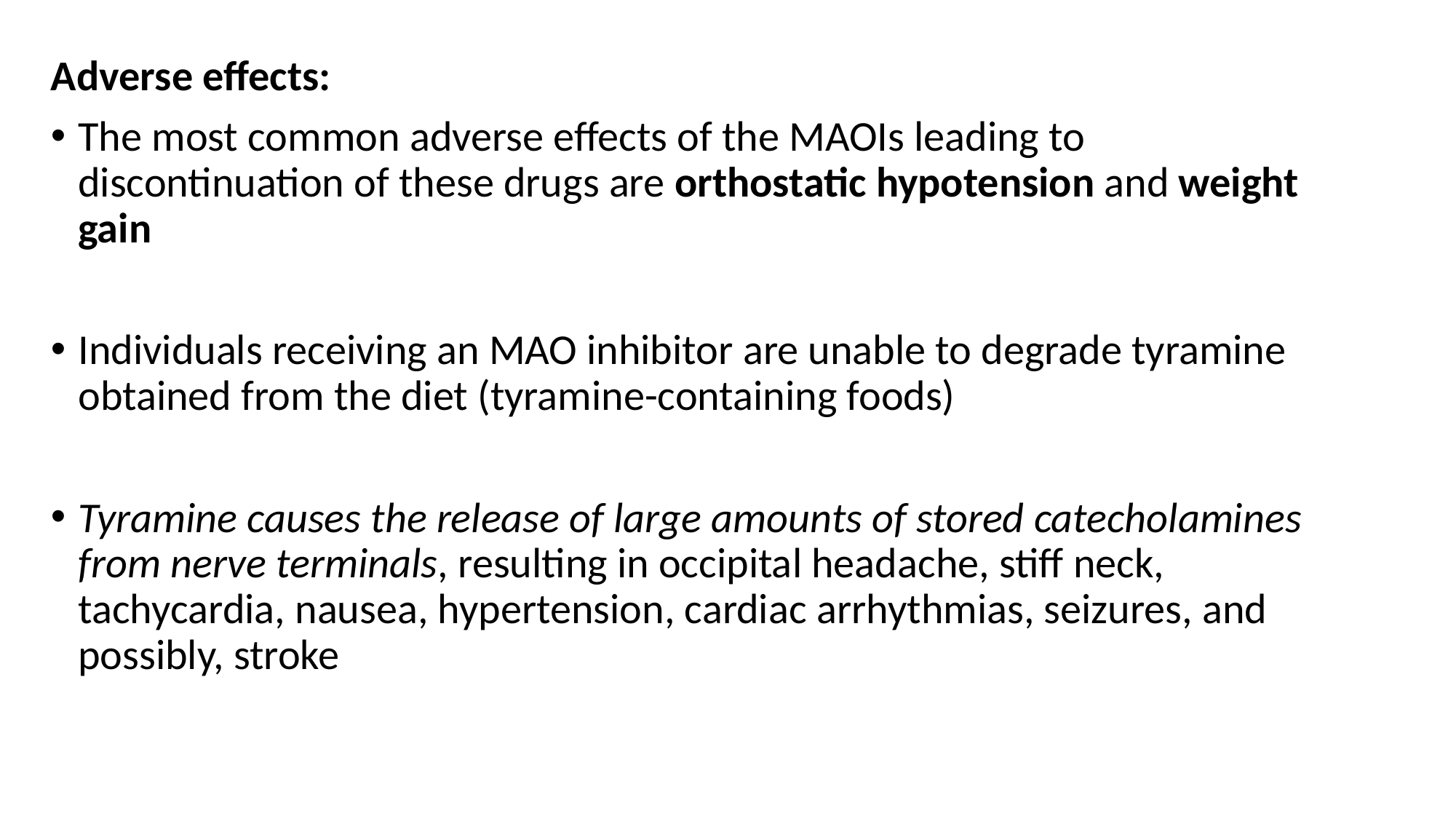

Adverse effects:
The most common adverse effects of the MAOIs leading to discontinuation of these drugs are orthostatic hypotension and weight gain

Individuals receiving an MAO inhibitor are unable to degrade tyramine obtained from the diet (tyramine-containing foods)

Tyramine causes the release of large amounts of stored catecholamines from nerve terminals, resulting in occipital headache, stiff neck, tachycardia, nausea, hypertension, cardiac arrhythmias, seizures, and possibly, stroke